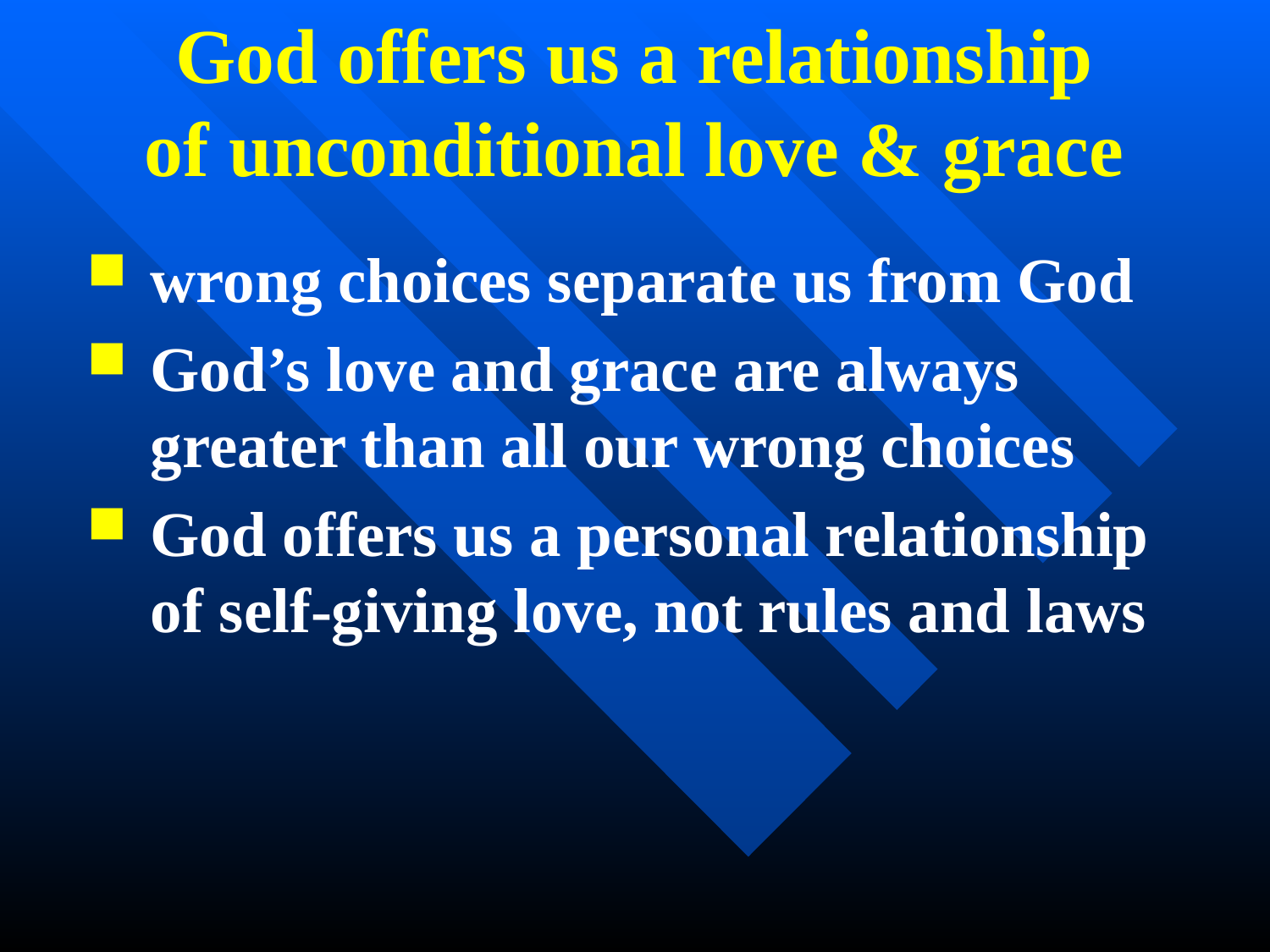

God offers us a relationship
of unconditional love & grace
wrong choices separate us from God
God’s love and grace are always greater than all our wrong choices
God offers us a personal relationship of self-giving love, not rules and laws